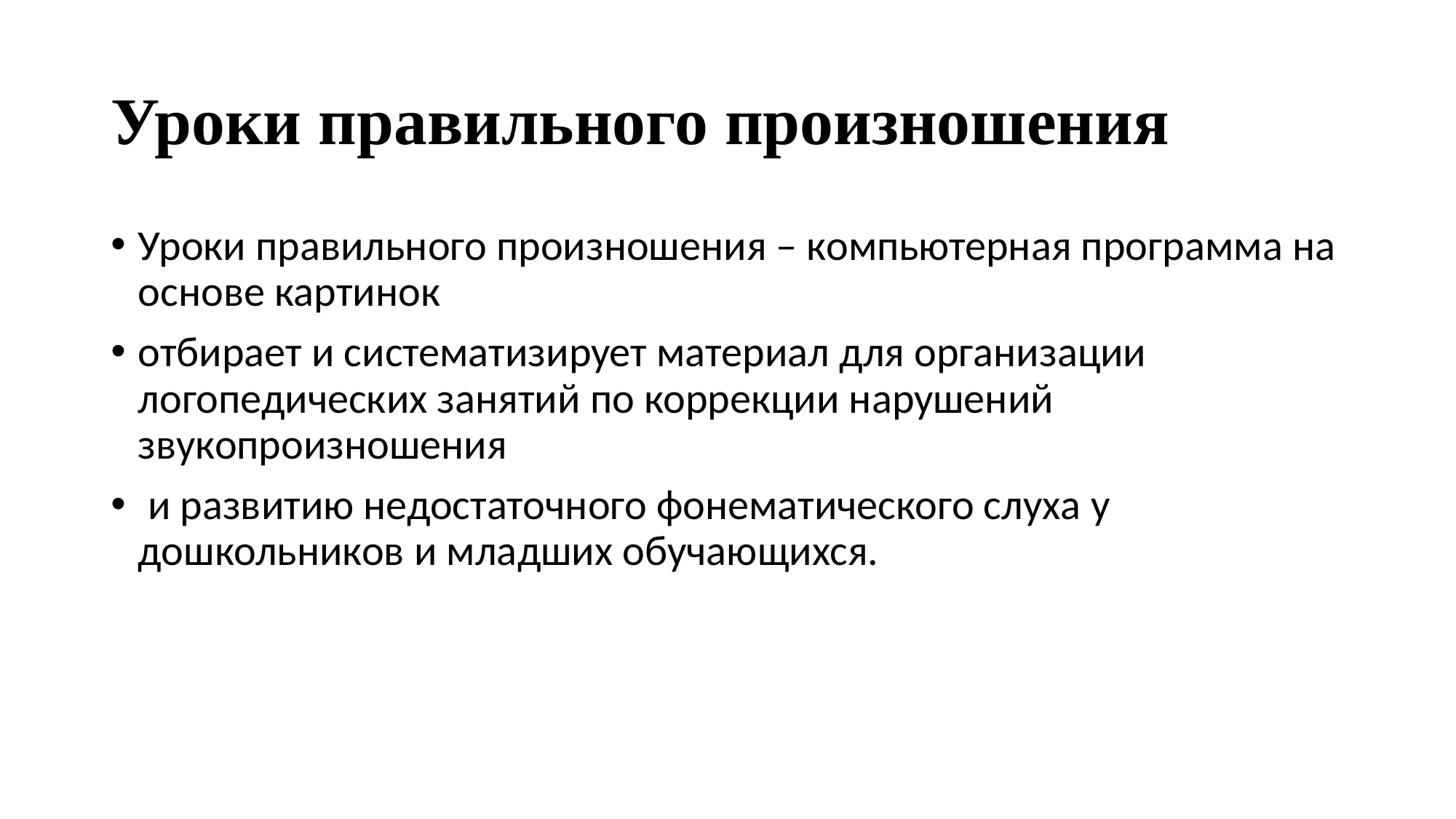

# Уроки правильного произношения
Уроки правильного произношения – компьютерная программа на основе картинок
отбирает и систематизирует материал для организации логопедических занятий по коррекции нарушений звукопроизношения
 и развитию недостаточного фонематического слуха у дошкольников и младших обучающихся.